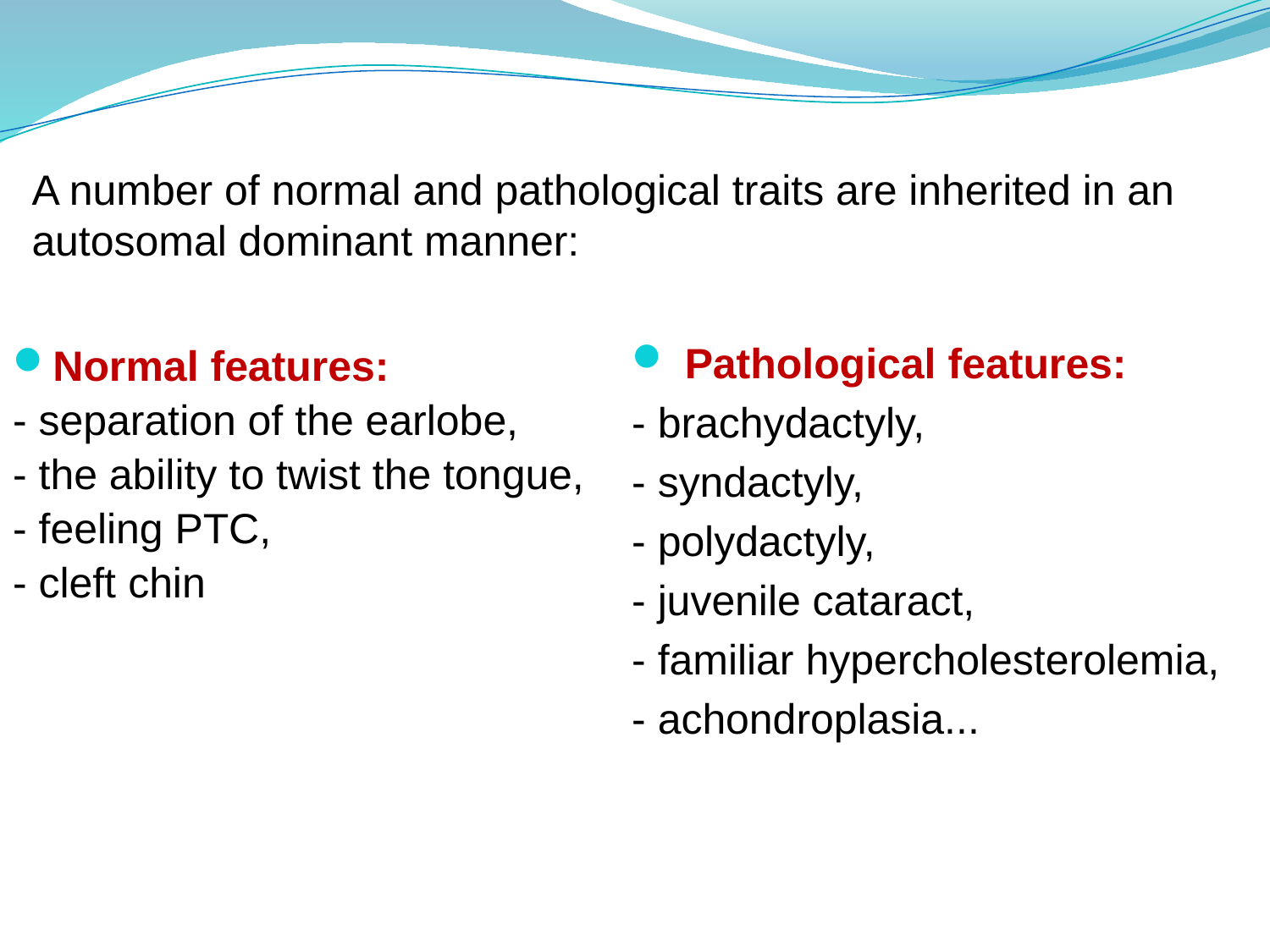

A number of normal and pathological traits are inherited in an autosomal dominant manner:

Pathological features:
- brachydactyly,
- syndactyly,
- polydactyly,
- juvenile cataract,
- familiar hypercholesterolemia,
- achondroplasia...

Normal features:
- separation of the earlobe,
- the ability to twist the tongue,
- feeling PTC,
- cleft chin